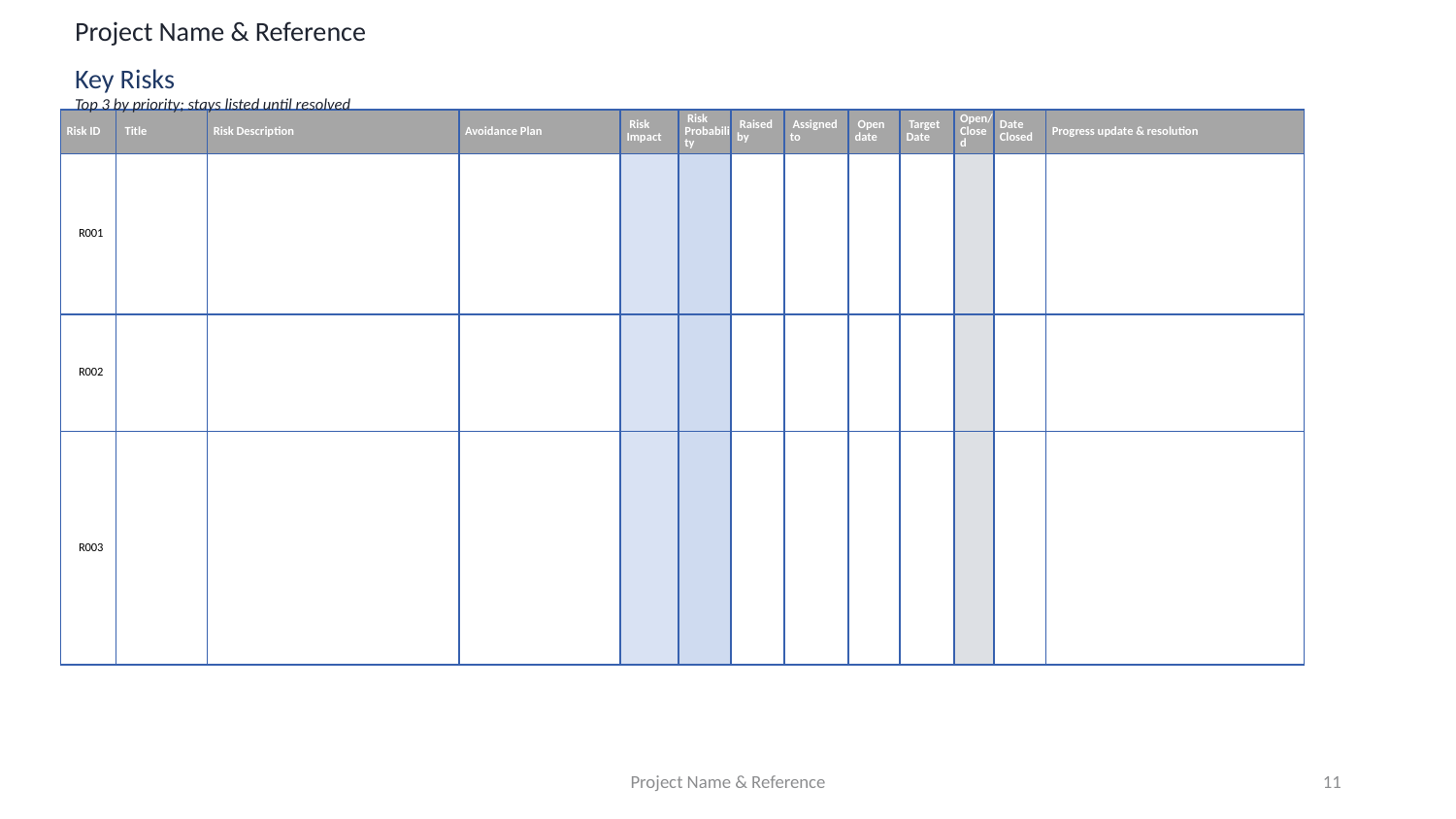

Project Name & Reference
Key Risks
Top 3 by priority; stays listed until resolved
| Risk ID | Title | Risk Description | Avoidance Plan | Risk Impact | Risk Probability | Raised by | Assigned to | Open date | Target Date | Open/ Closed | Date Closed | Progress update & resolution |
| --- | --- | --- | --- | --- | --- | --- | --- | --- | --- | --- | --- | --- |
| R001 |  |  |  |  |  |  |  |  |  |  |  |  |
| R002 |  |  |  |  |  |  |  |  |  |  |  |  |
| R003 |  |  |  |  |  |  |  |  |  |  |  |  |
Project Name & Reference
11